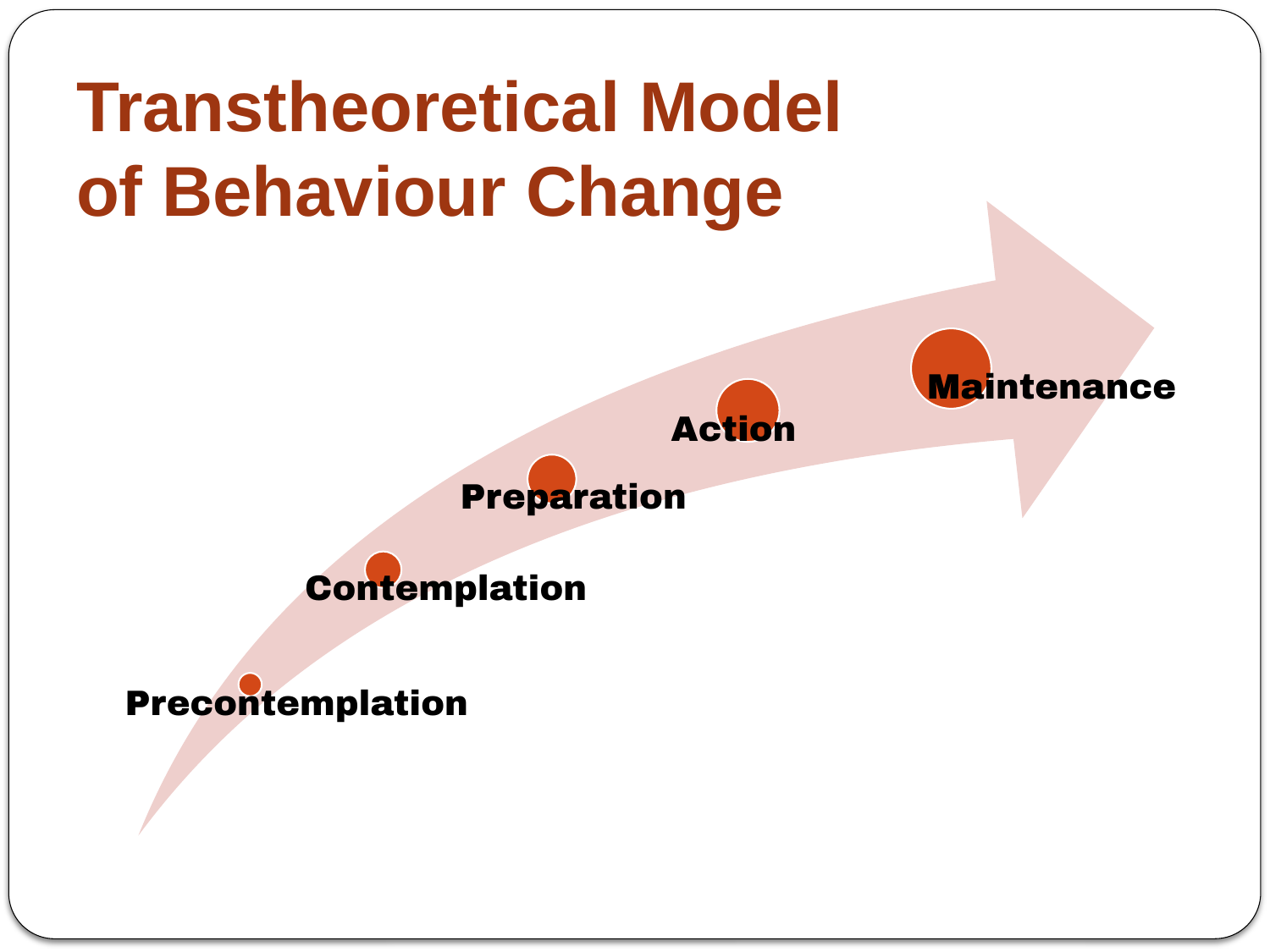

# Transtheoretical Model of Behaviour Change
Precontemplation
Contemplation
Preparation
Action
Maintenance